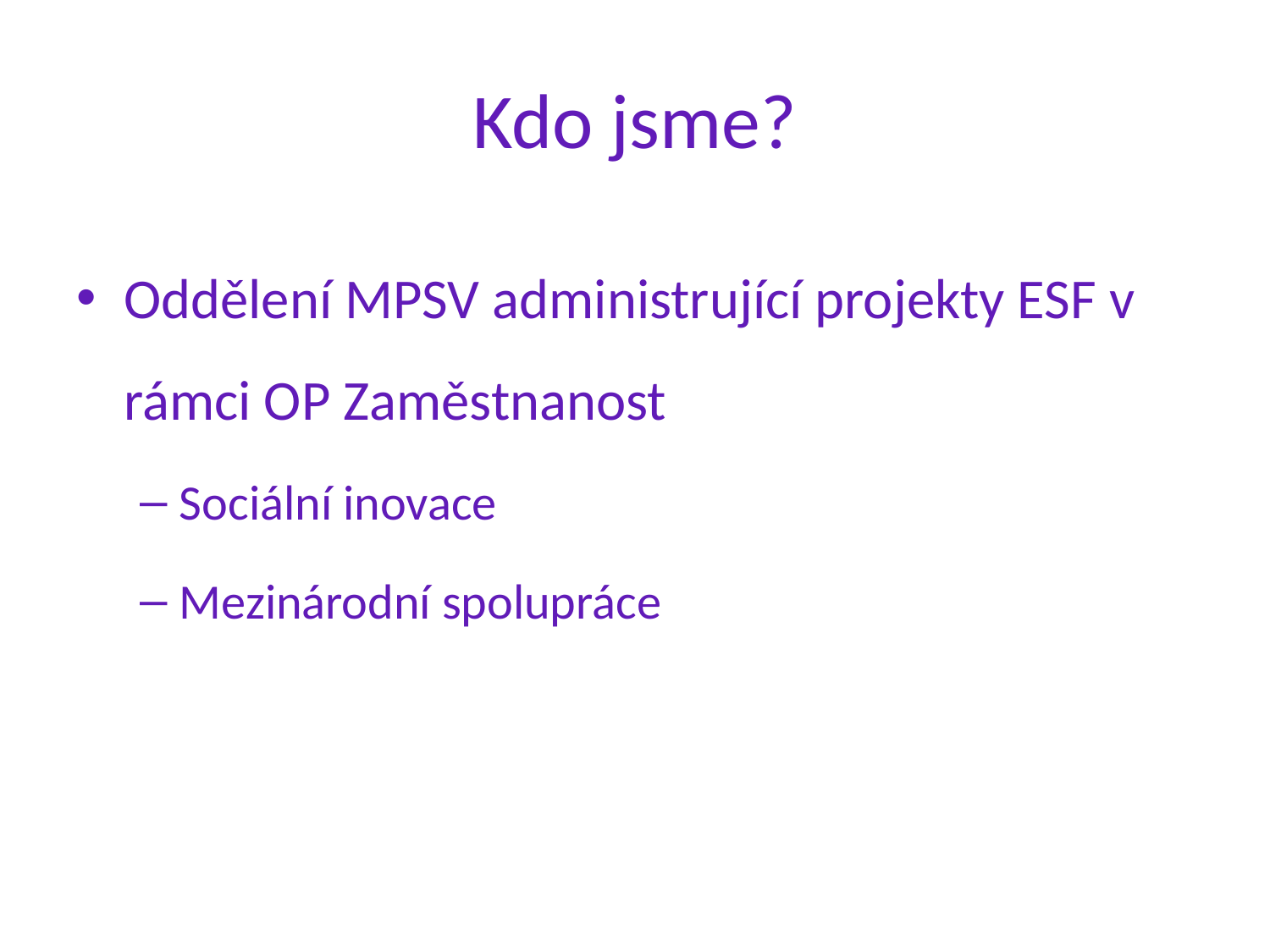

# Kdo jsme?
Oddělení MPSV administrující projekty ESF v rámci OP Zaměstnanost
Sociální inovace
Mezinárodní spolupráce